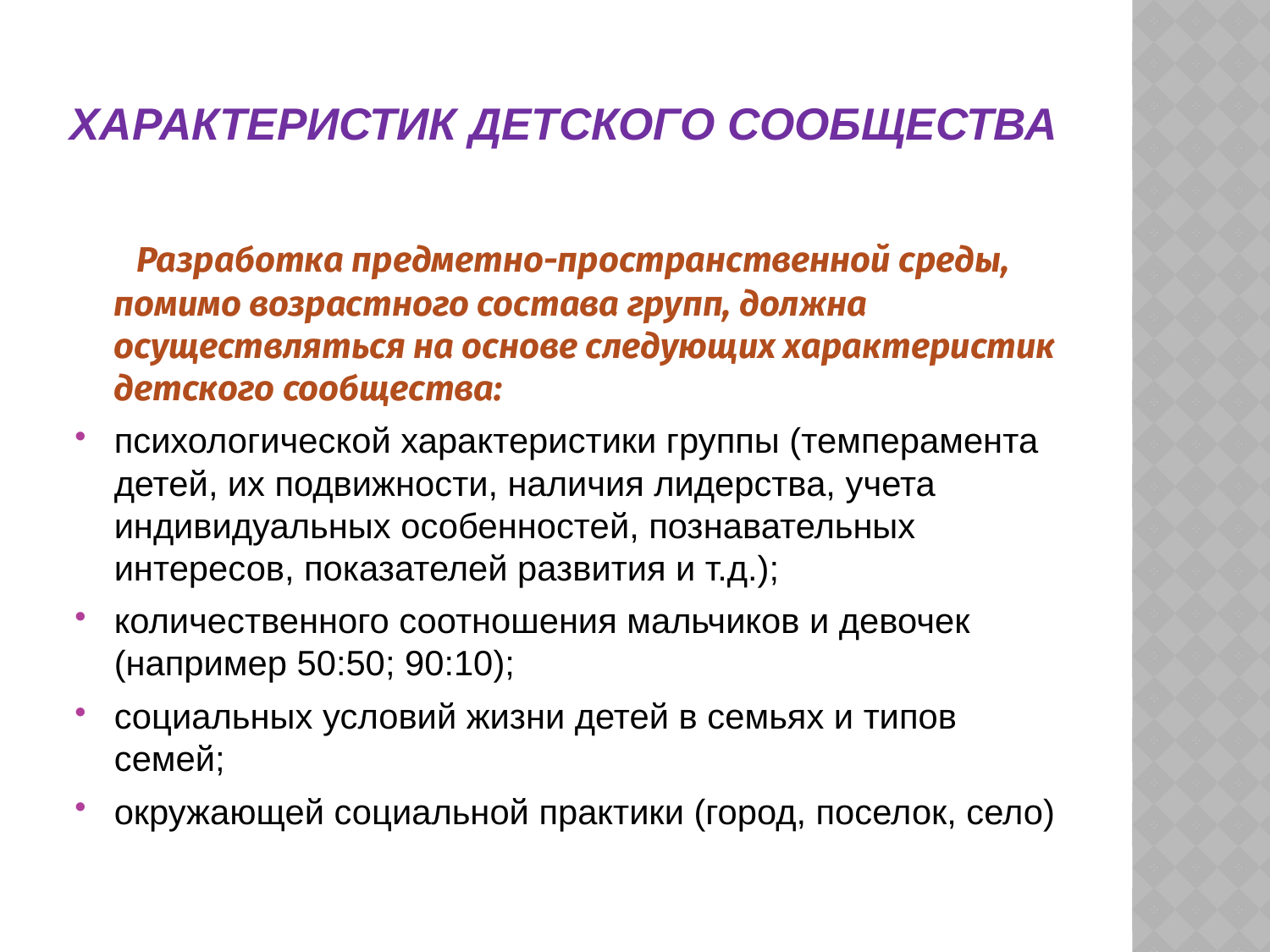

# Характеристик детского сообщества
	  Разработка предметно-пространственной среды, помимо возрастного состава групп, должна осуществляться на основе следующих характеристик детского сообщества:
психологической характеристики группы (темперамента  детей, их подвижности, наличия лидерства, учета  индивидуальных особенностей, познавательных  интересов, показателей развития и т.д.);
количественного соотношения мальчиков и девочек (например 50:50; 90:10);
социальных условий жизни детей в семьях и типов семей;
окружающей социальной практики (город, поселок, село)